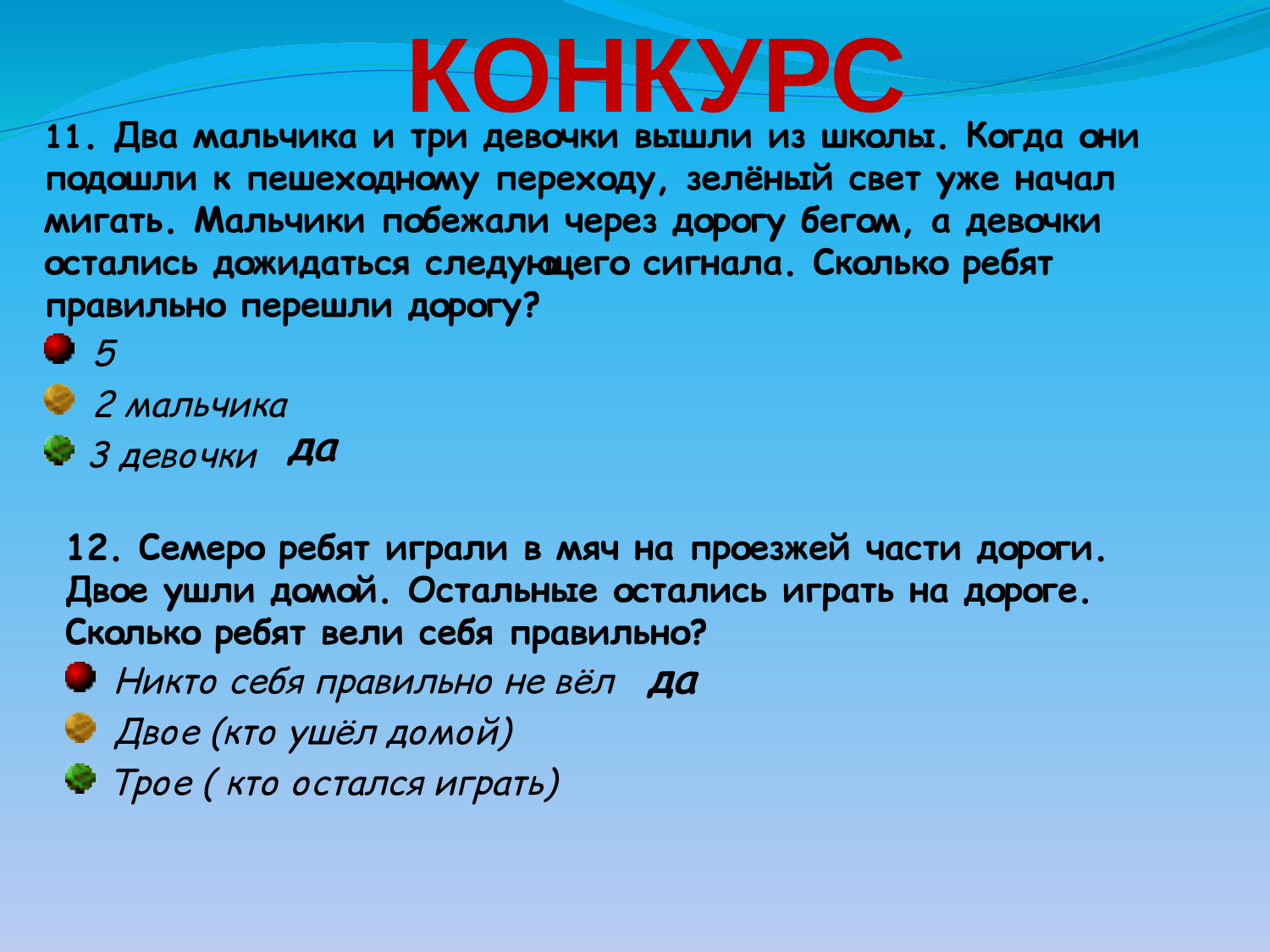

КОНКУРС
11. Два мальчика и три девочки вышли из школы. Когда они подошли к пешеходному переходу, зелёный свет уже начал мигать. Мальчики побежали через дорогу бегом, а девочки остались дожидаться следующего сигнала. Сколько ребят правильно перешли дорогу?
 5
 2 мальчика
 3 девочки
да
12. Семеро ребят играли в мяч на проезжей части дороги. Двое ушли домой. Остальные остались играть на дороге. Сколько ребят вели себя правильно?
 Никто себя правильно не вёл
 Двое (кто ушёл домой)
 Трое ( кто остался играть)
да